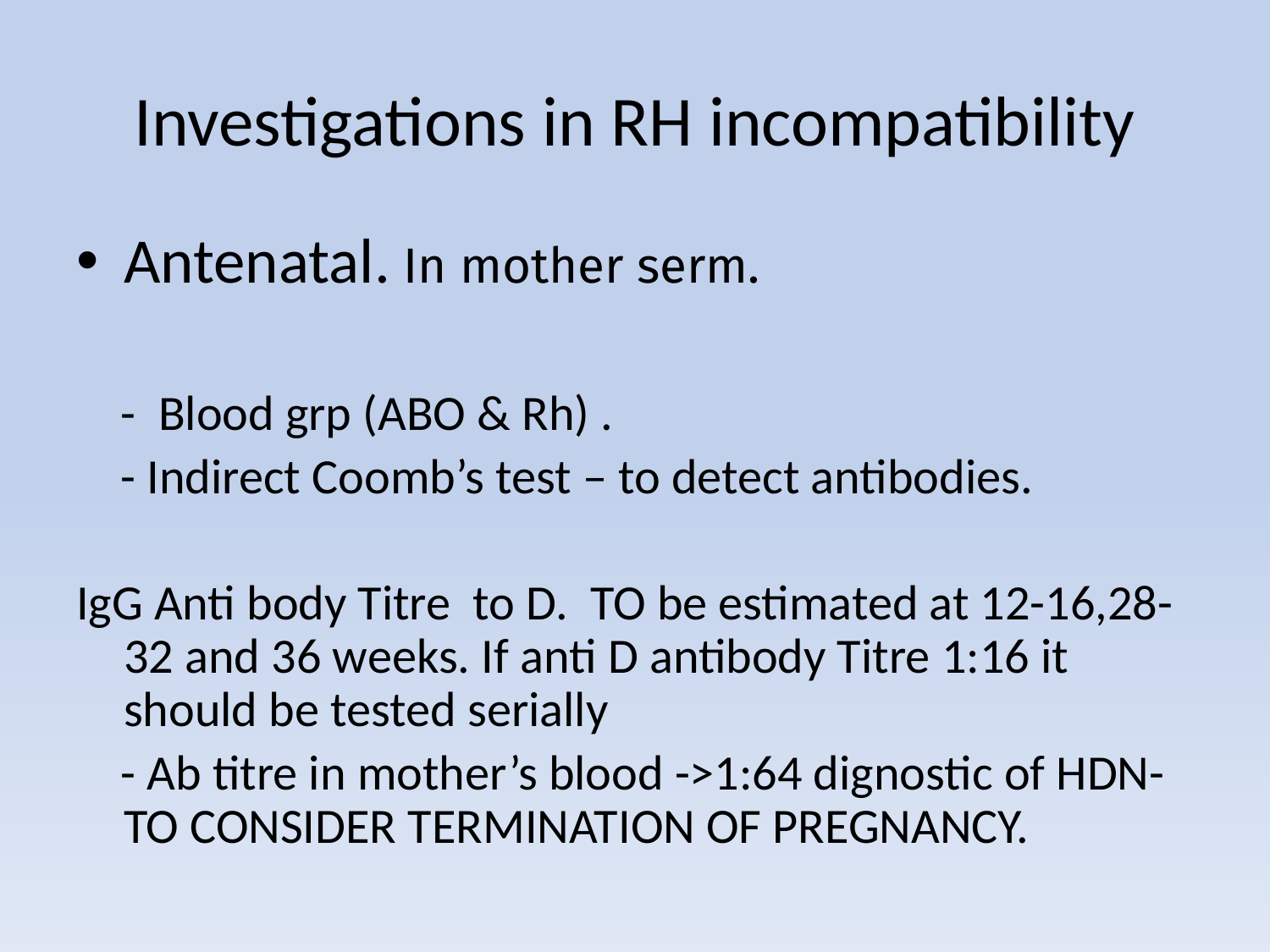

# Investigations in RH incompatibility
Antenatal. In mother serm.

    -  Blood grp (ABO & Rh) .
    - Indirect Coomb’s test – to detect antibodies.

IgG Anti body Titre  to D.  TO be estimated at 12-16,28-32 and 36 weeks. If anti D antibody Titre 1:16 it should be tested serially
    - Ab titre in mother’s blood ->1:64 dignostic of HDN- TO CONSIDER TERMINATION OF PREGNANCY.